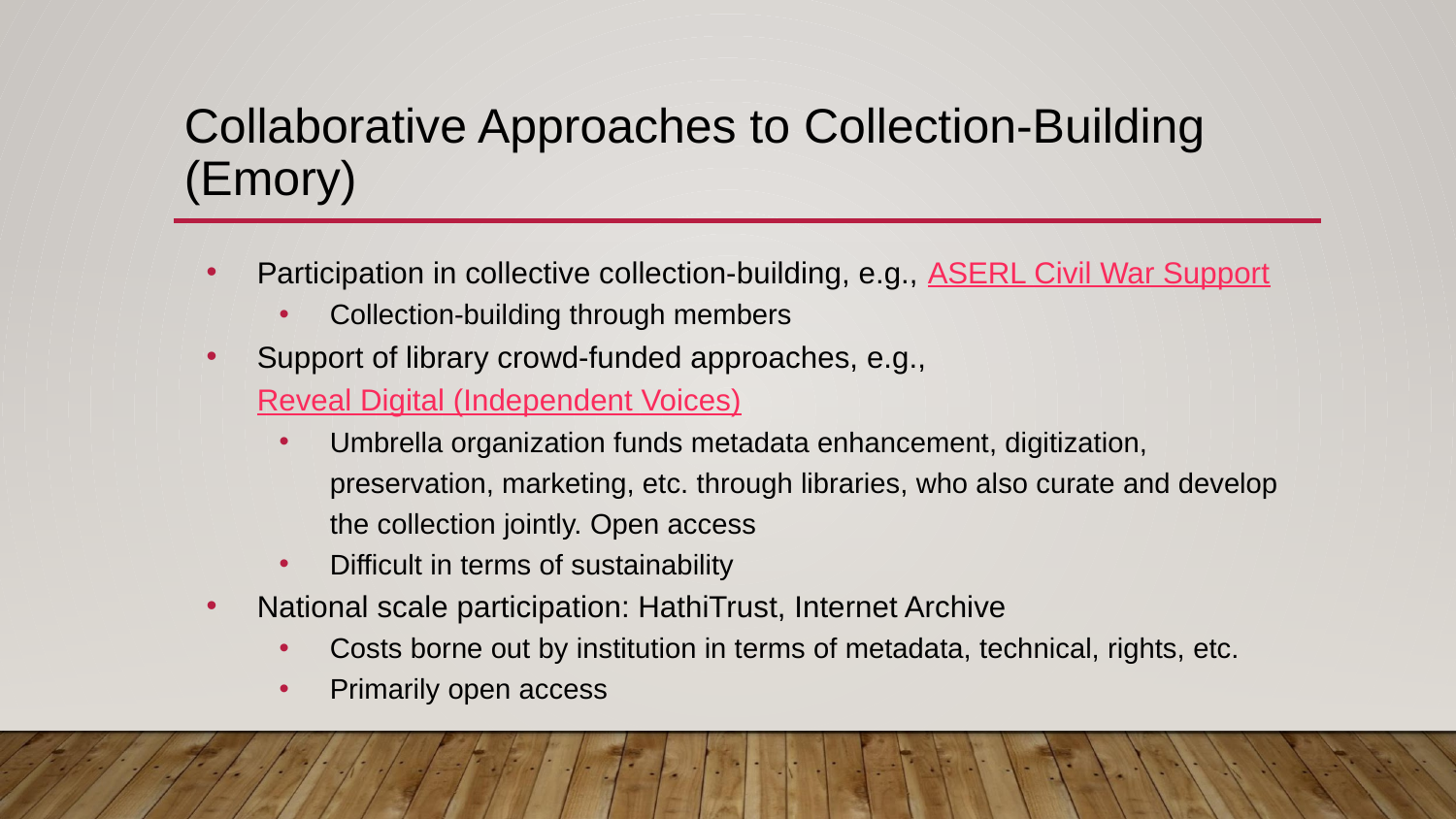

# Collaborative Approaches to Collection-Building (Emory)
Participation in collective collection-building, e.g., ASERL Civil War Support
Collection-building through members
Support of library crowd-funded approaches, e.g., Reveal Digital (Independent Voices)
Umbrella organization funds metadata enhancement, digitization, preservation, marketing, etc. through libraries, who also curate and develop the collection jointly. Open access
Difficult in terms of sustainability
National scale participation: HathiTrust, Internet Archive
Costs borne out by institution in terms of metadata, technical, rights, etc.
Primarily open access